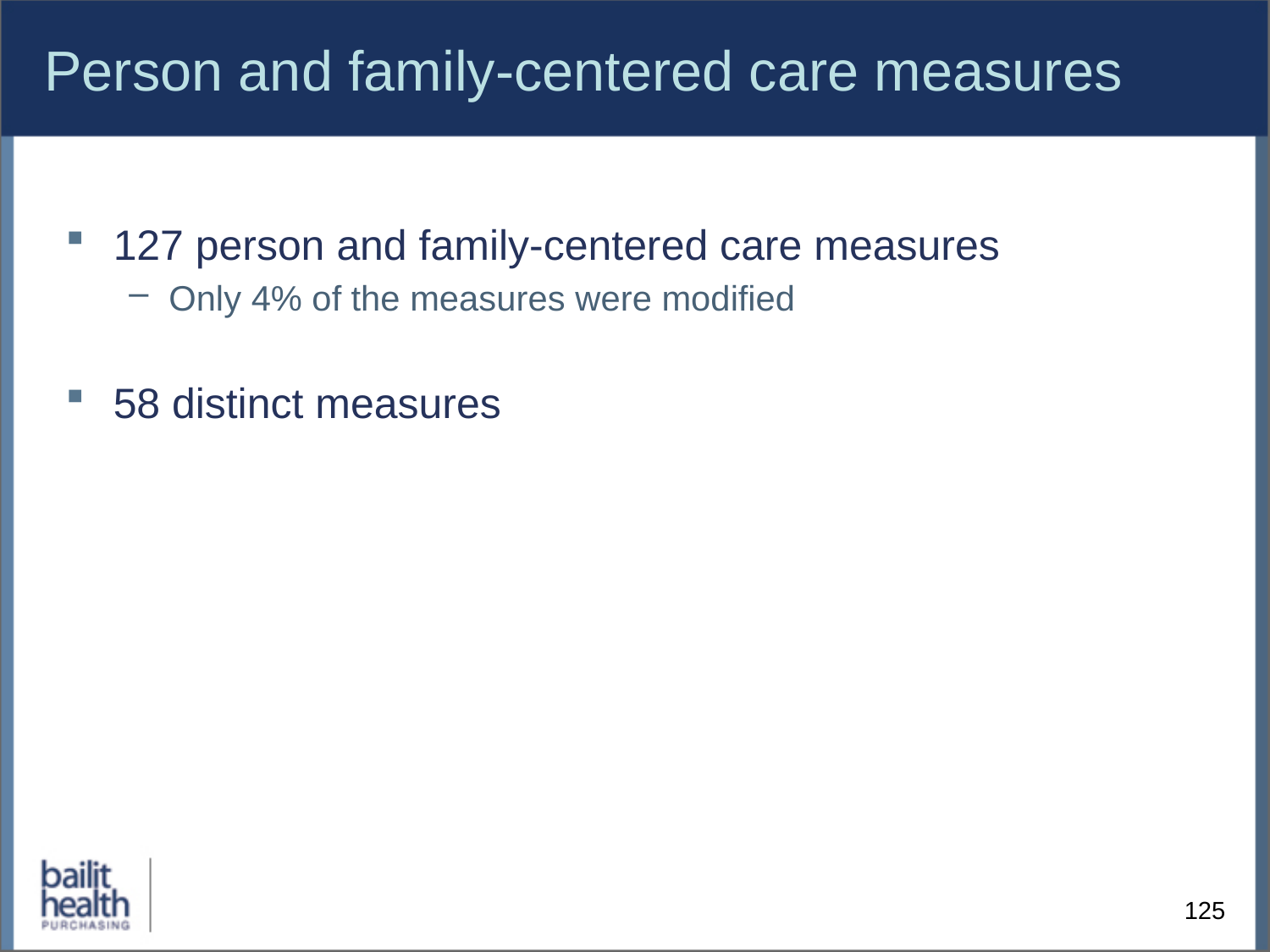

# Person and family-centered care measures
127 person and family-centered care measures
Only 4% of the measures were modified

58 distinct measures

125